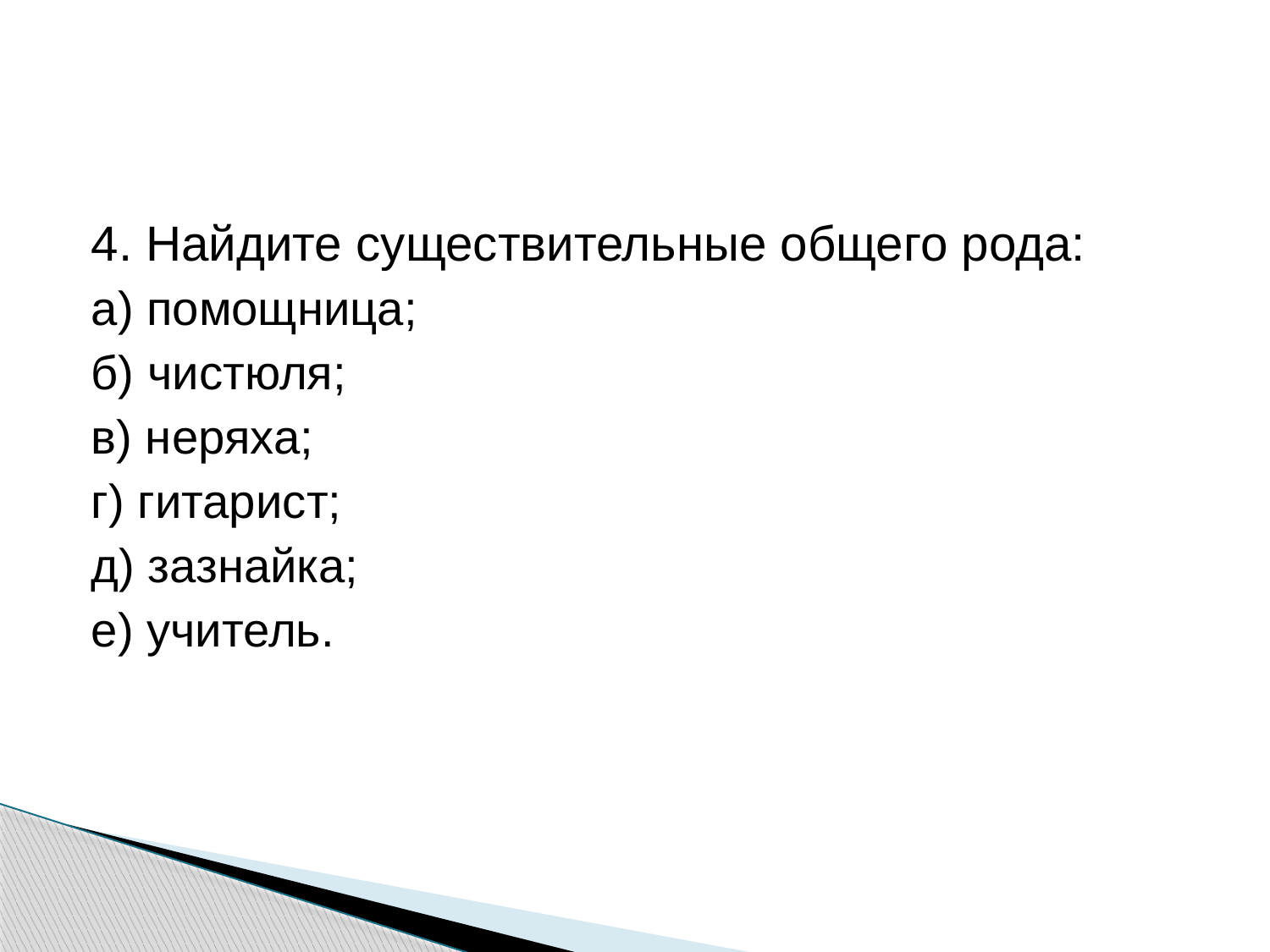

#
4. Найдите существительные общего рода:
а) помощница;
б) чистюля;
в) неряха;
г) гитарист;
д) зазнайка;
е) учитель.